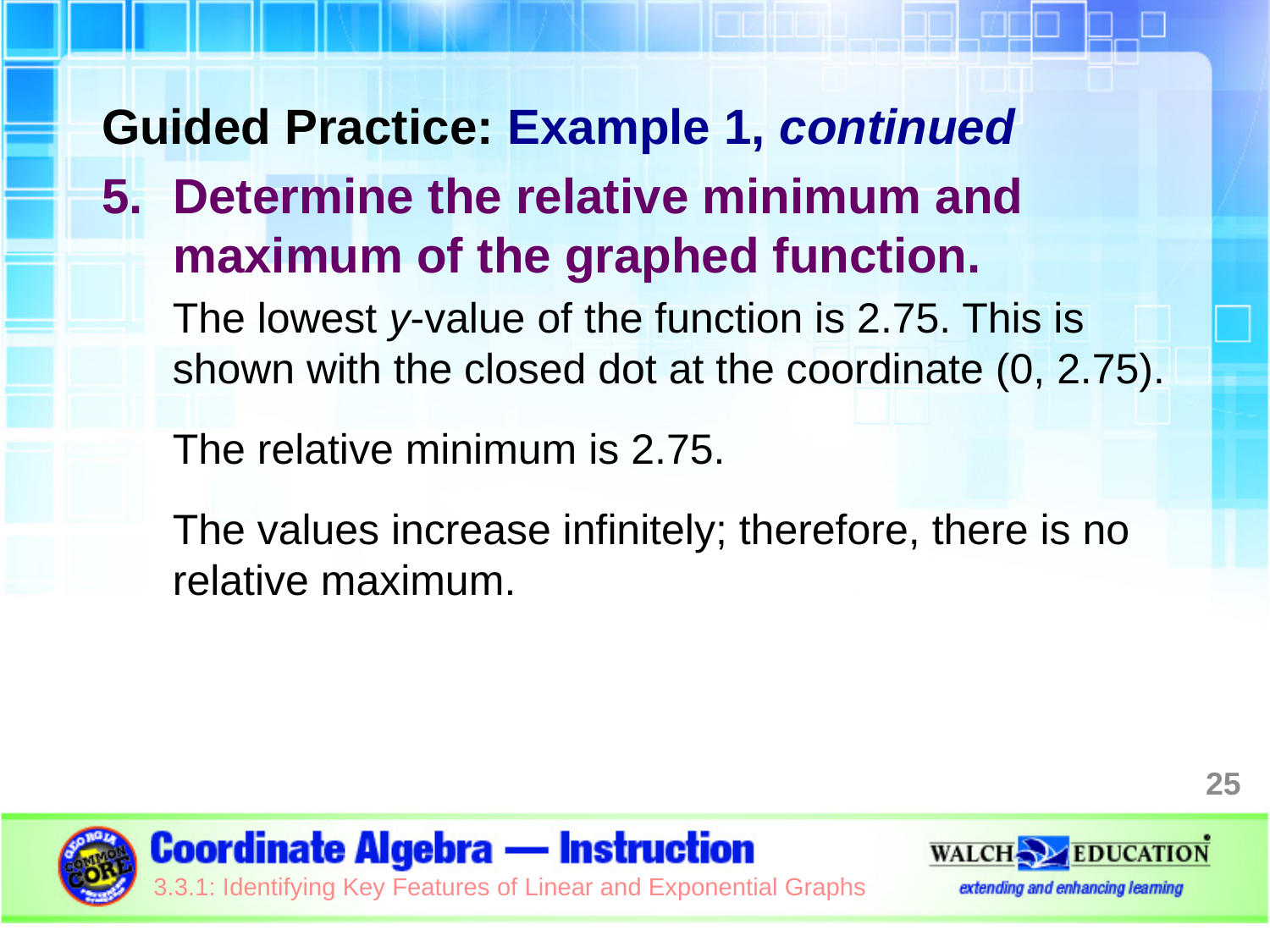

Guided Practice: Example 1, continued
Determine the relative minimum and maximum of the graphed function.
The lowest y-value of the function is 2.75. This is shown with the closed dot at the coordinate (0, 2.75).
The relative minimum is 2.75.
The values increase infinitely; therefore, there is no relative maximum.
25
3.3.1: Identifying Key Features of Linear and Exponential Graphs